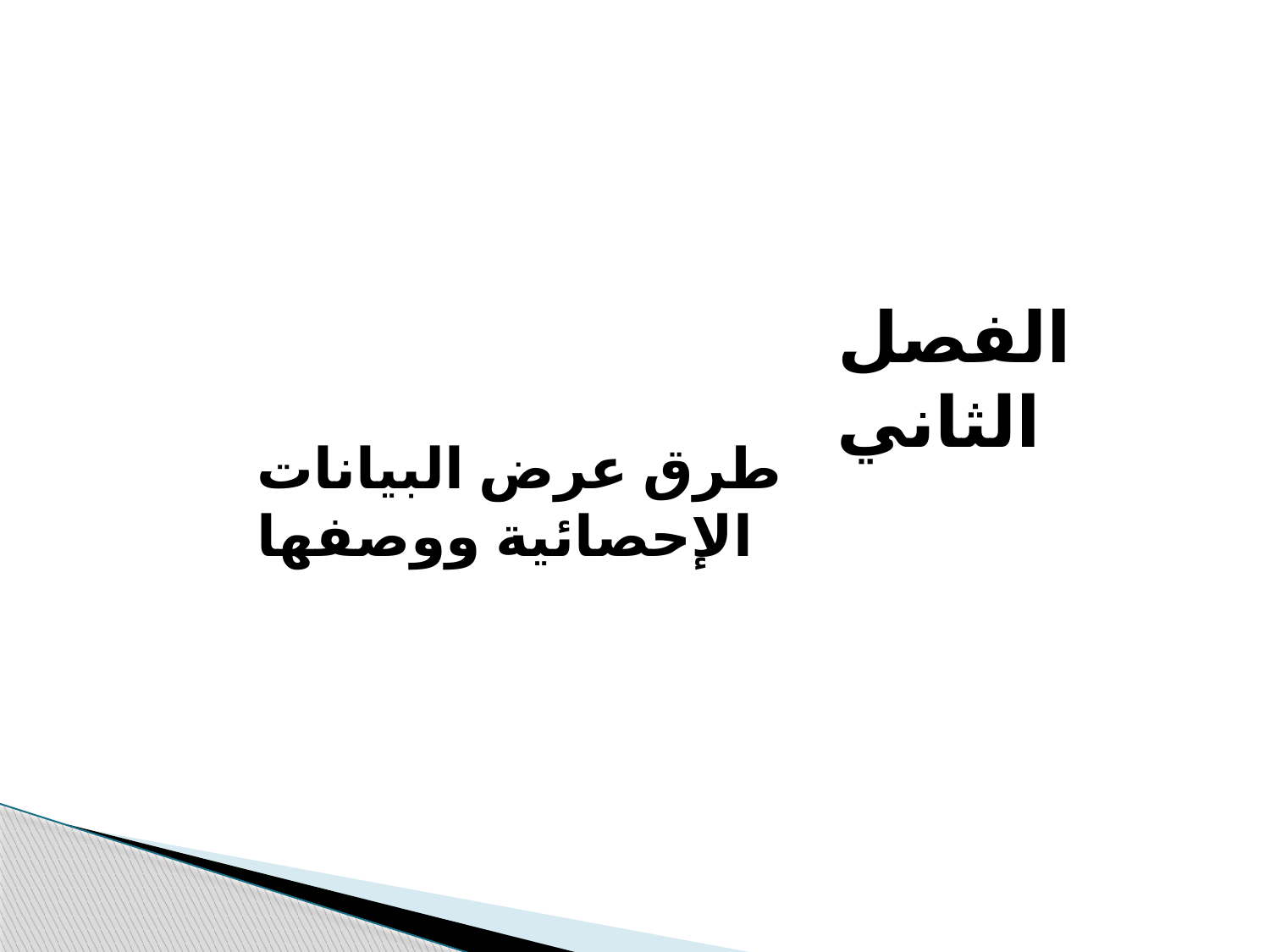

الفصل الثاني
طرق عرض البيانات الإحصائية ووصفها